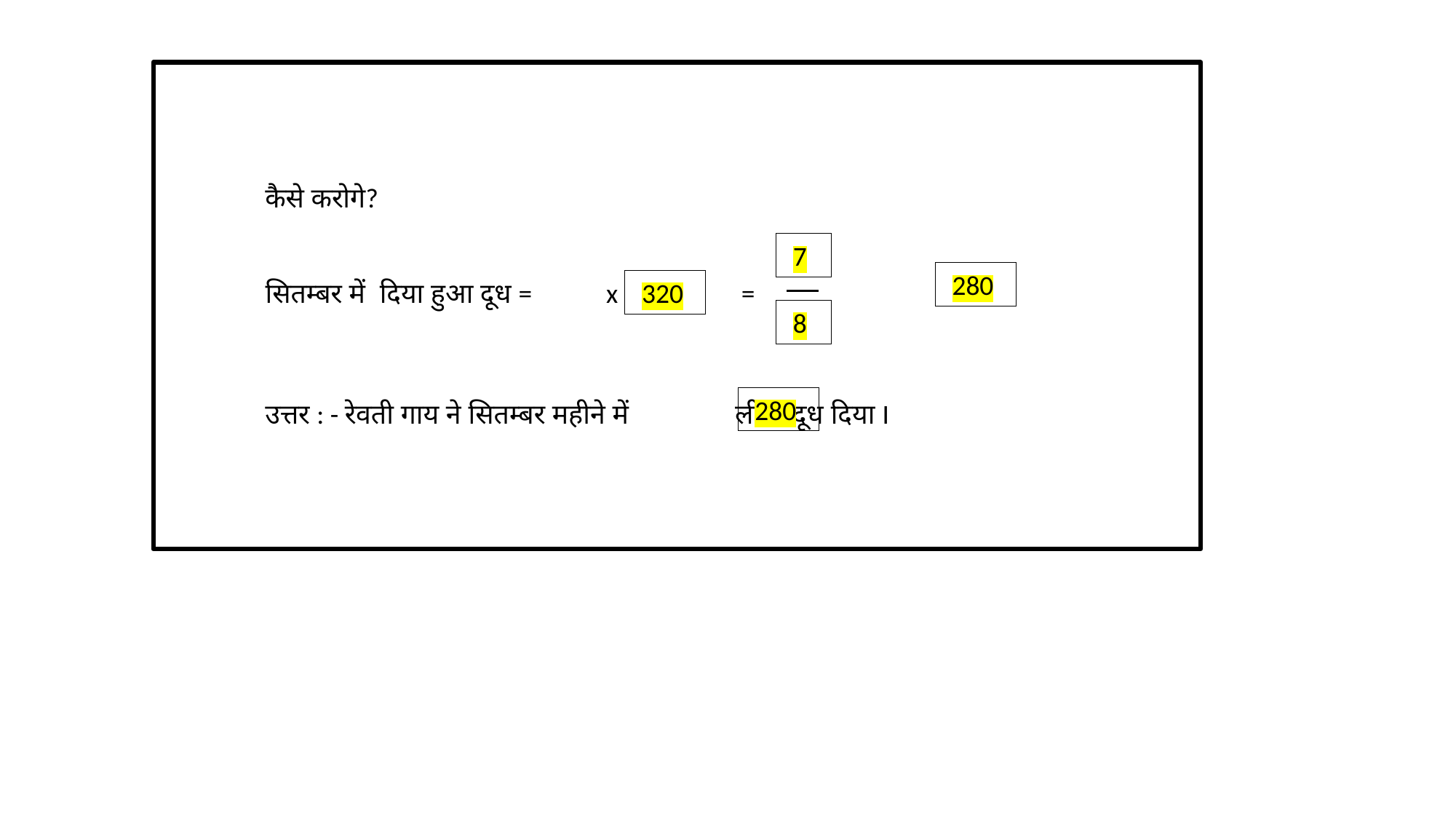

कैसे करोगे?
 7
 280
सितम्बर में  दिया हुआ दूध =            x                    =
 320
 8
 280
उत्तर : - रेवती गाय ने सितम्बर महीने में               लीटर दूध दिया I